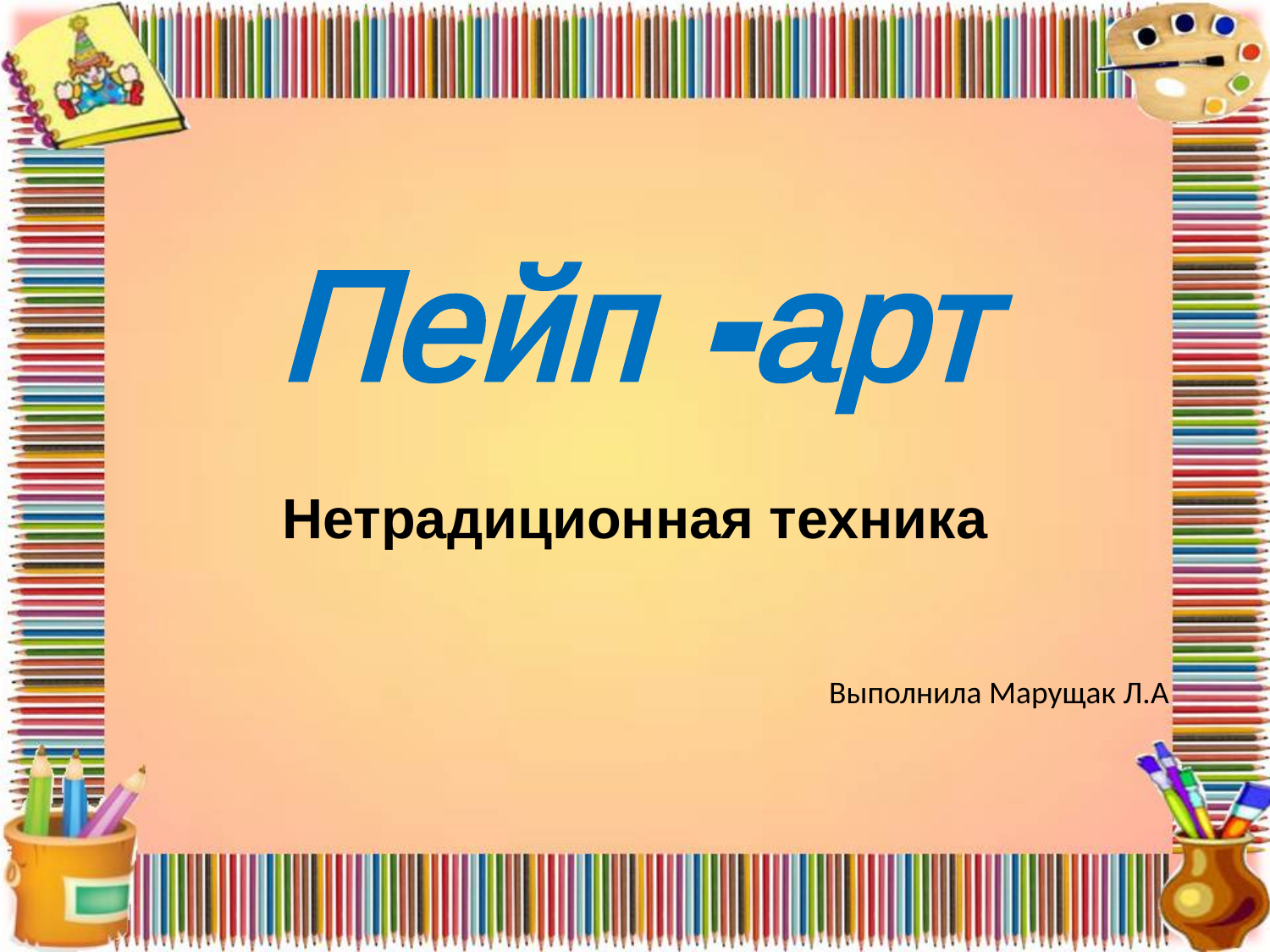

# Пейп -арт

Нетрадиционная техника

Выполнила Марущак Л.А